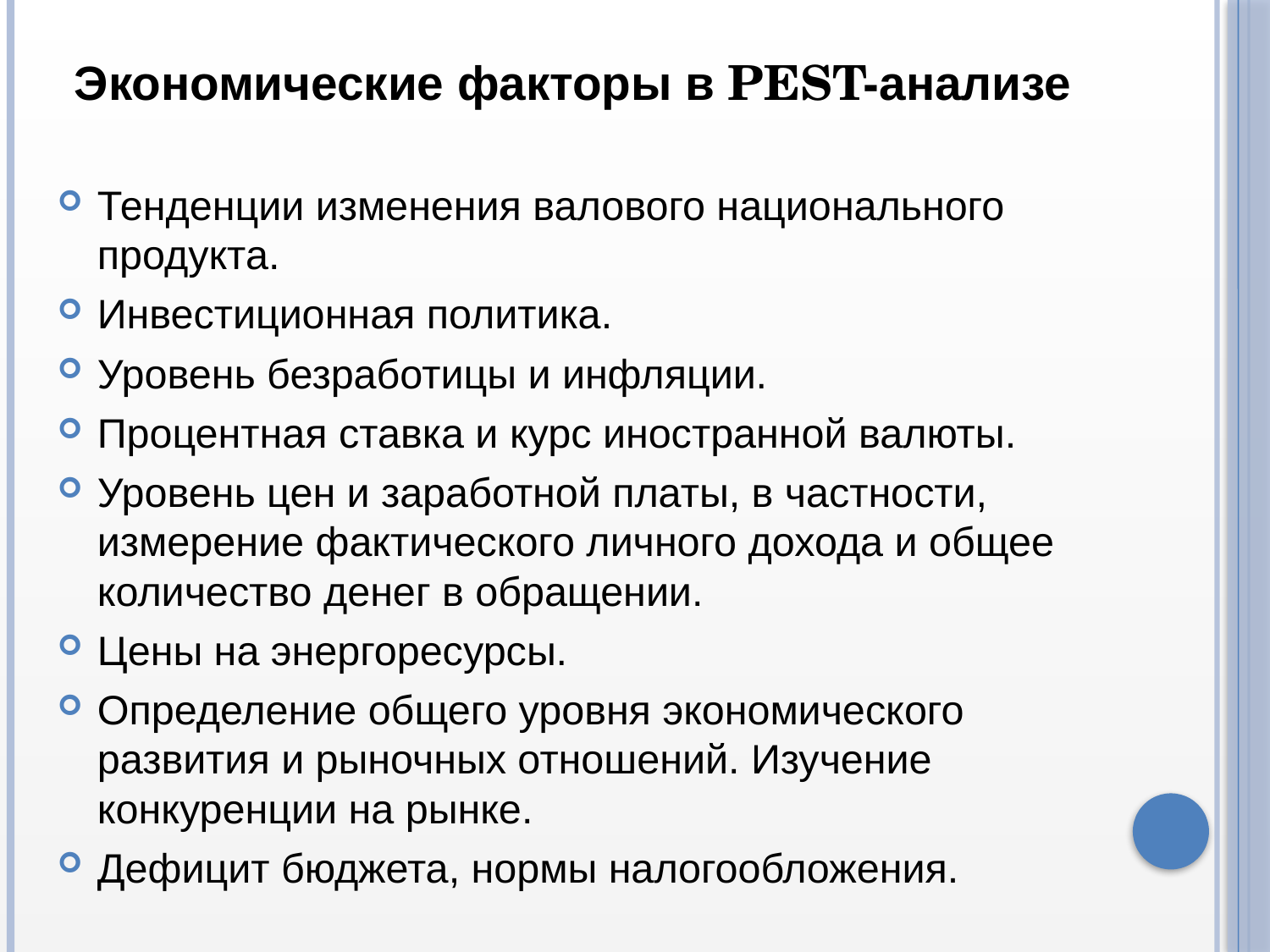

Экономические факторы в PEST-анализе

Тенденции изменения валового национального продукта.
Инвестиционная политика.
Уровень безработицы и инфляции.
Процентная ставка и курс иностранной валюты.
Уровень цен и заработной платы, в частности, измерение фактического личного дохода и общее количество денег в обращении.
Цены на энергоресурсы.
Определение общего уровня экономического развития и рыночных отношений. Изучение конкуренции на рынке.
Дефицит бюджета, нормы налогообложения.